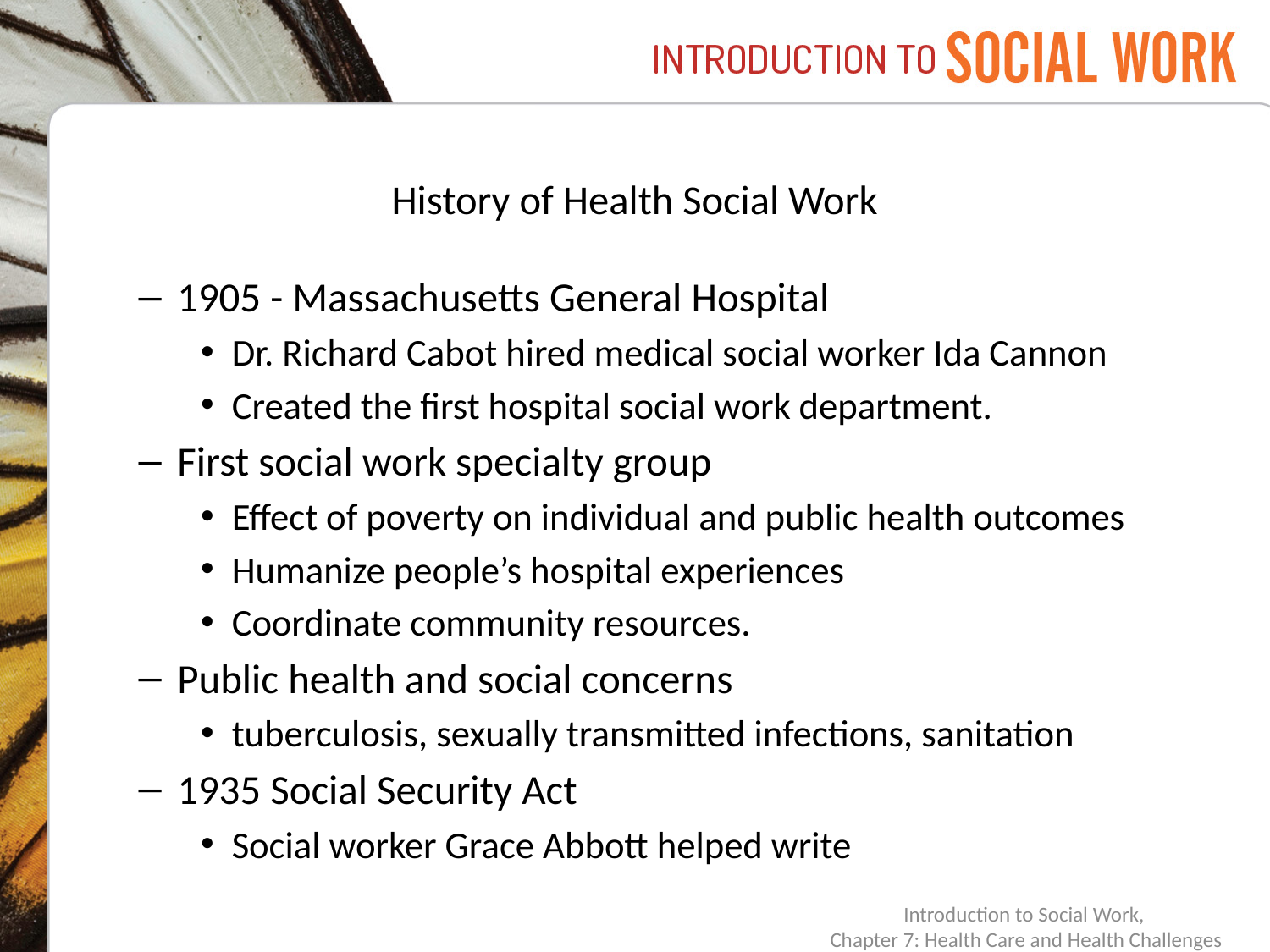

# History of Health Social Work
1905 - Massachusetts General Hospital
Dr. Richard Cabot hired medical social worker Ida Cannon
Created the first hospital social work department.
First social work specialty group
Effect of poverty on individual and public health outcomes
Humanize people’s hospital experiences
Coordinate community resources.
Public health and social concerns
tuberculosis, sexually transmitted infections, sanitation
1935 Social Security Act
Social worker Grace Abbott helped write

Introduction to Social Work,
Chapter 7: Health Care and Health Challenges